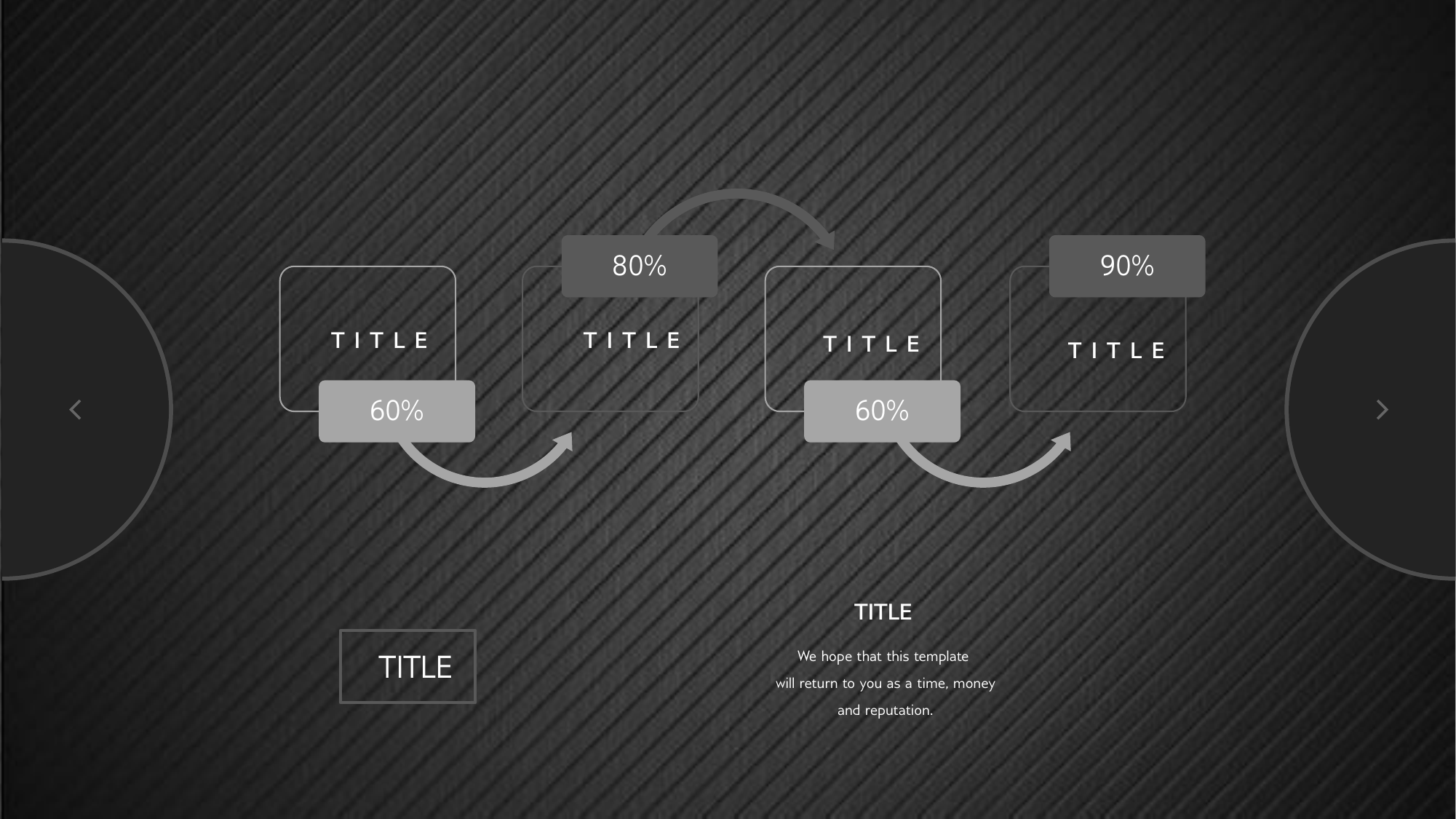

80%
90%

TITLE
TITLE
TITLE
TITLE
60%
60%

TITLE

We hope that this template
 will return to you as a time, money
 and reputation.
TITLE